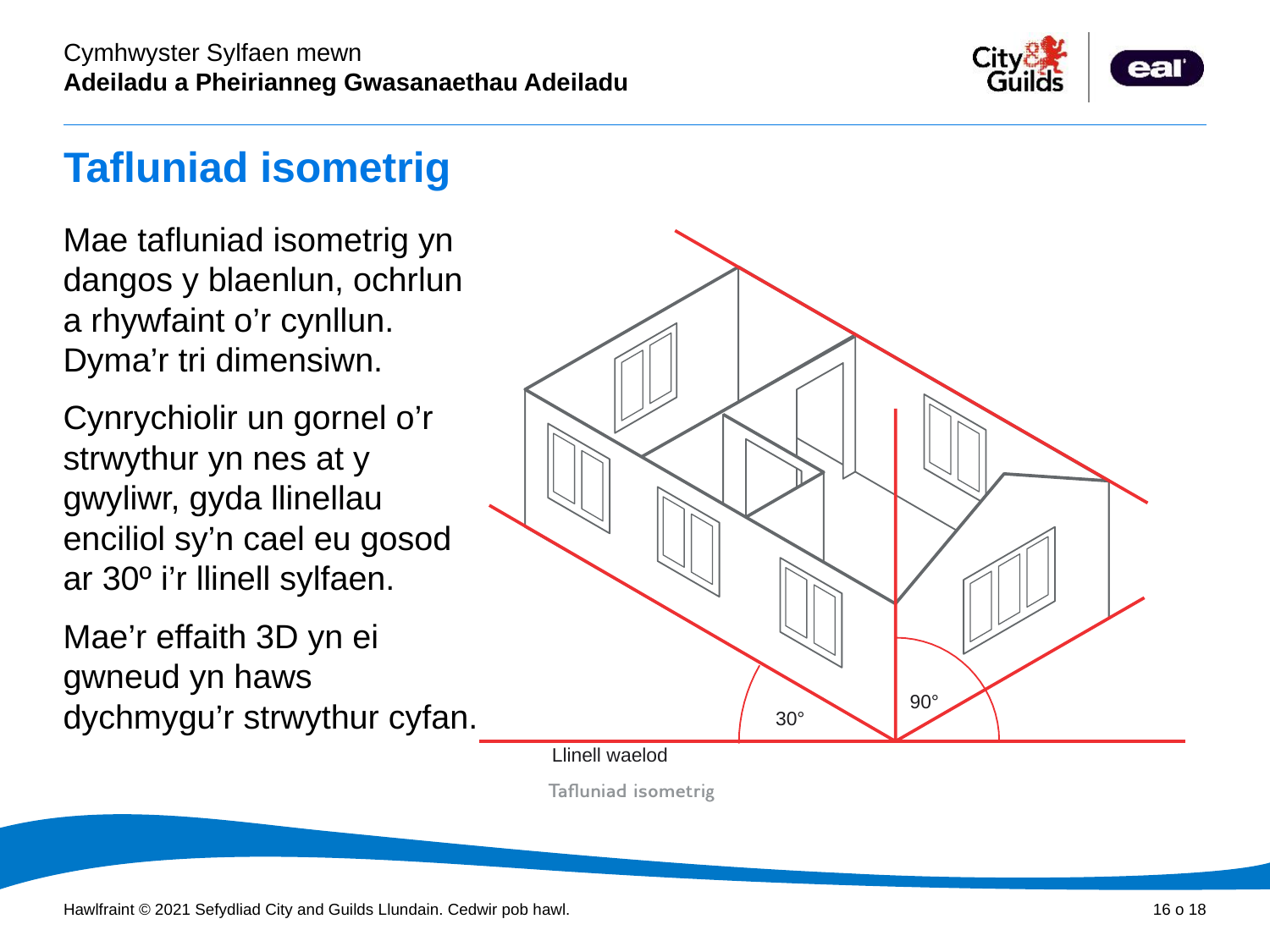

# Tafluniad isometrig
Mae tafluniad isometrig yn dangos y blaenlun, ochrlun a rhywfaint o’r cynllun. Dyma’r tri dimensiwn.
Cynrychiolir un gornel o’r strwythur yn nes at y gwyliwr, gyda llinellau enciliol sy’n cael eu gosod ar 30º i’r llinell sylfaen.
Mae’r effaith 3D yn ei gwneud yn haws dychmygu’r strwythur cyfan.

          90°
30°
Llinell waelod
Tafluniad isometrig